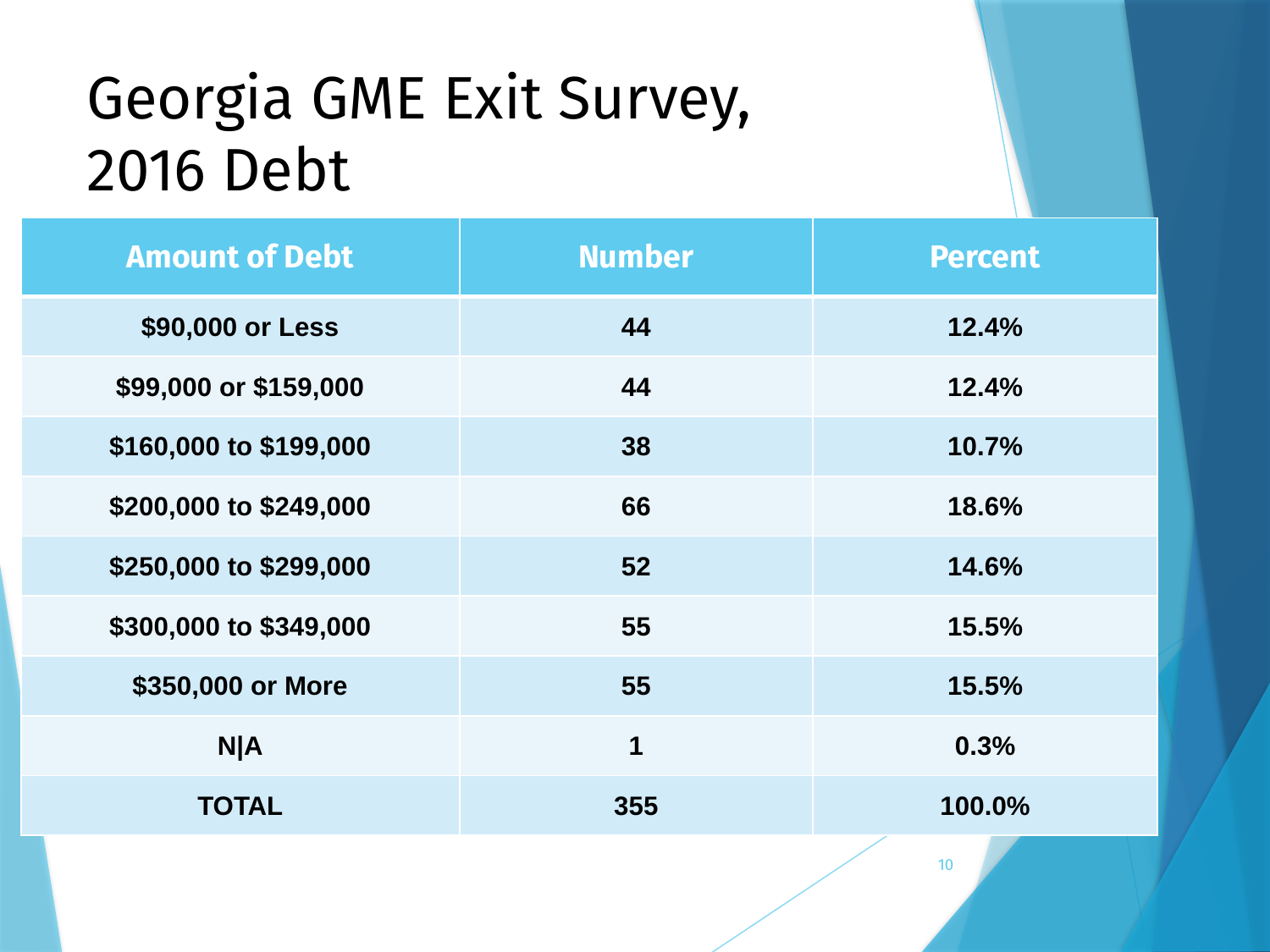

# Georgia GME Exit Survey, 2016 Debt
| Amount of Debt | Number | Percent |
| --- | --- | --- |
| $90,000 or Less | 44 | 12.4% |
| $99,000 or $159,000 | 44 | 12.4% |
| $160,000 to $199,000 | 38 | 10.7% |
| $200,000 to $249,000 | 66 | 18.6% |
| $250,000 to $299,000 | 52 | 14.6% |
| $300,000 to $349,000 | 55 | 15.5% |
| $350,000 or More | 55 | 15.5% |
| N|A | 1 | 0.3% |
| TOTAL | 355 | 100.0% |
10